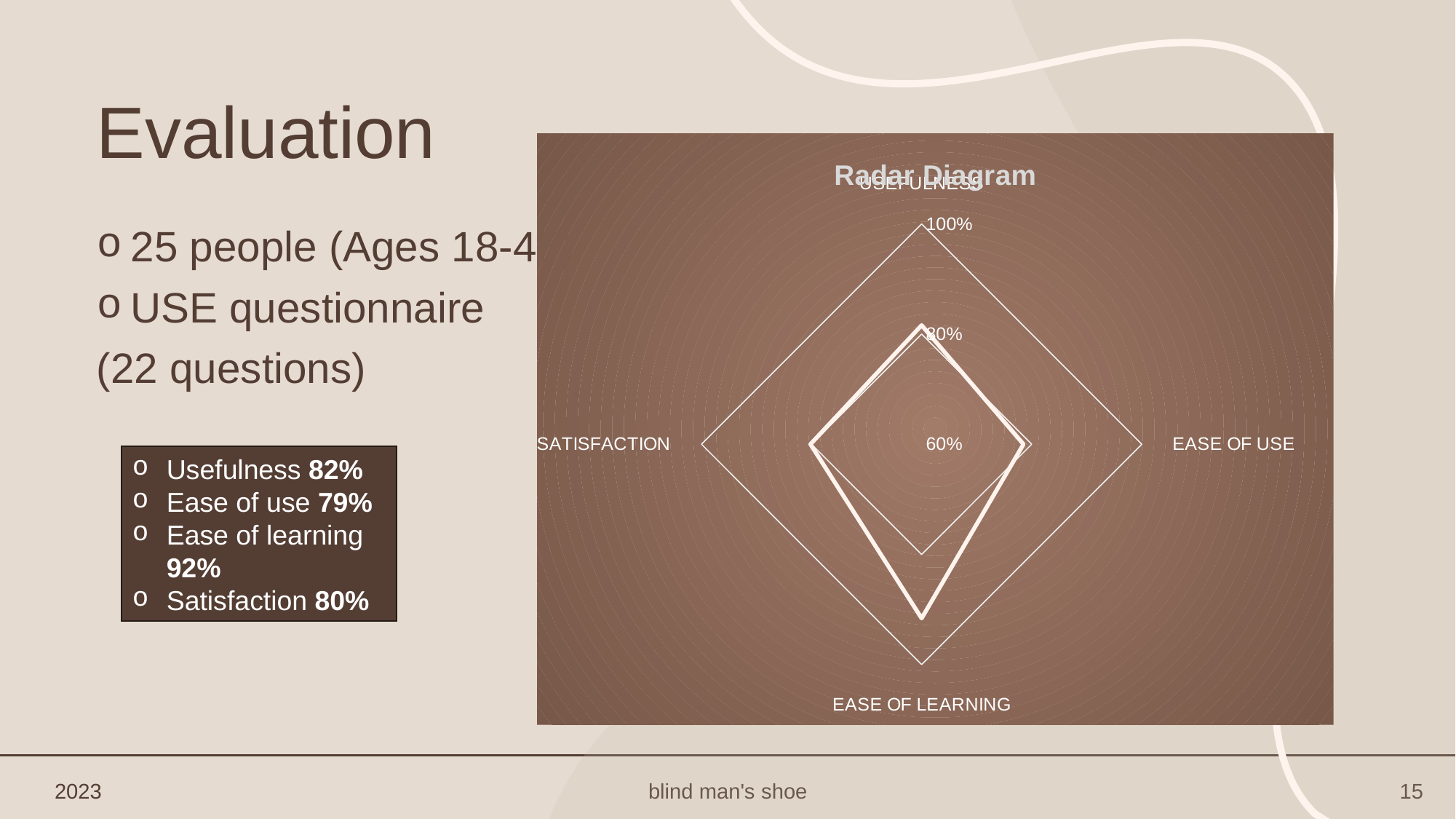

# Evaluation

### Chart: Radar Diagram

| Category |  |
|---|---|
| USEFULNESS | 0.8160000000000001 |
| EASE OF USE | 0.7849999999999999 |
| EASE OF LEARNING | 0.916 |
| SATISFACTION | 0.8019999999999999 |
25 people (Ages 18-45)
USE questionnaire
(22 questions)

Usefulness 82%
Ease of use 79%
Ease of learning 92%
Satisfaction 80%
2023
blind man's shoe
15